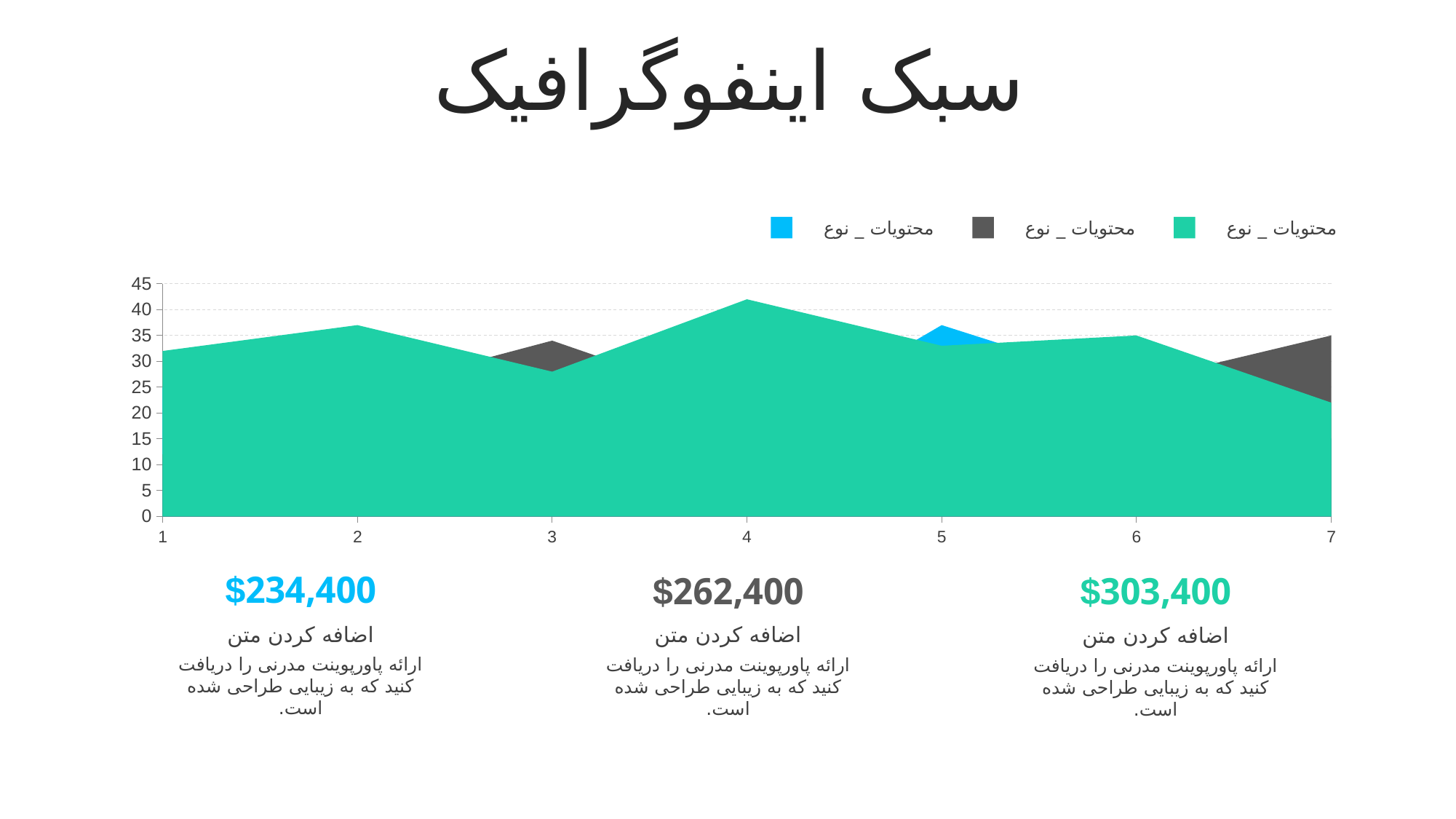

سبک اینفوگرافیک
محتویات _ نوع
محتویات _ نوع
محتویات _ نوع

### Chart

| Category |  |  |  |
|---|---|---|---|
$234,400
$262,400
$303,400
اضافه کردن متن
ارائه پاورپوینت مدرنی را دریافت کنید که به زیبایی طراحی شده است.
اضافه کردن متن
ارائه پاورپوینت مدرنی را دریافت کنید که به زیبایی طراحی شده است.
اضافه کردن متن
ارائه پاورپوینت مدرنی را دریافت کنید که به زیبایی طراحی شده است.